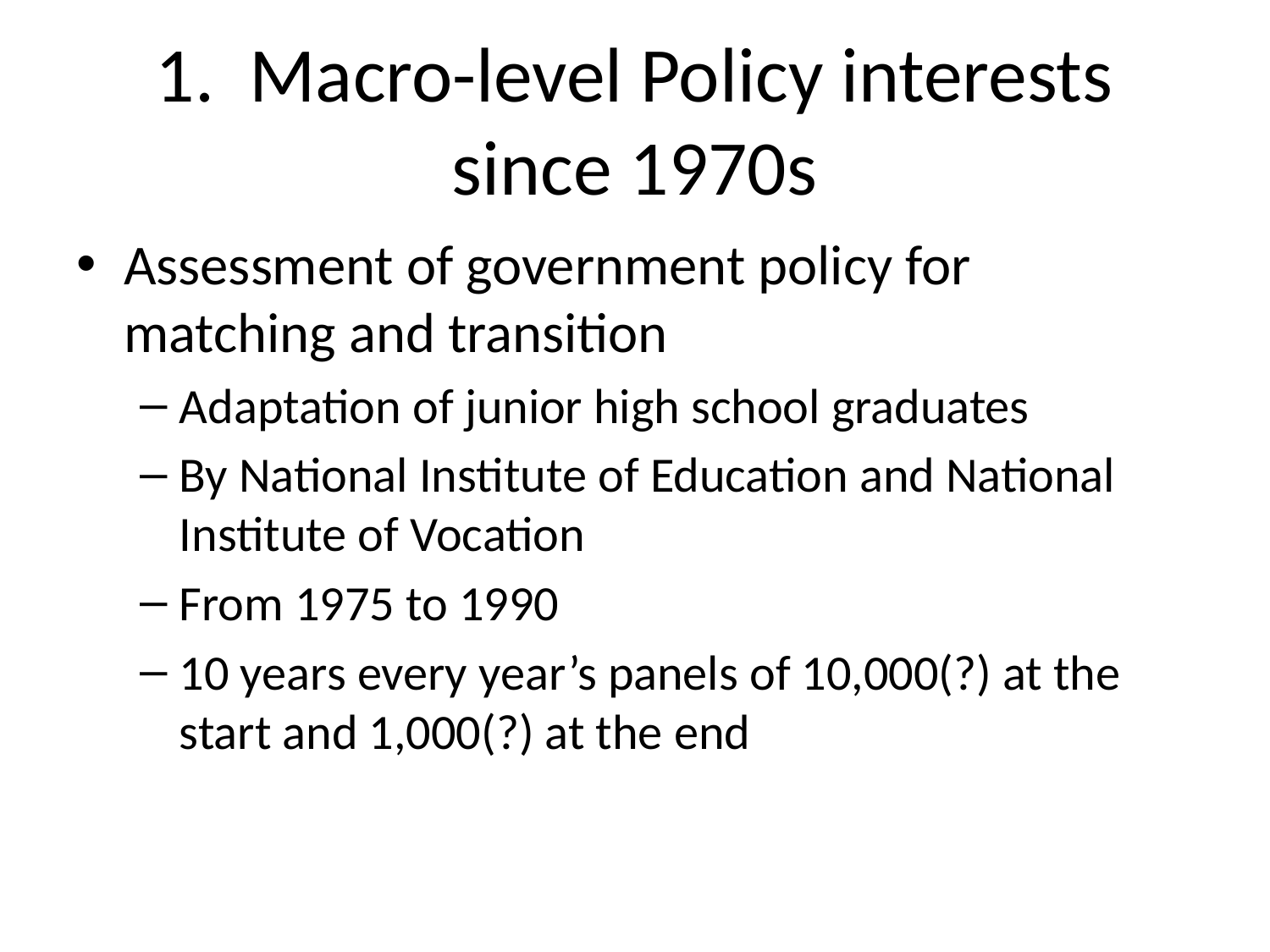

# 1.  Macro-level Policy interests since 1970s
Assessment of government policy for matching and transition
Adaptation of junior high school graduates
By National Institute of Education and National Institute of Vocation
From 1975 to 1990
10 years every year’s panels of 10,000(?) at the start and 1,000(?) at the end